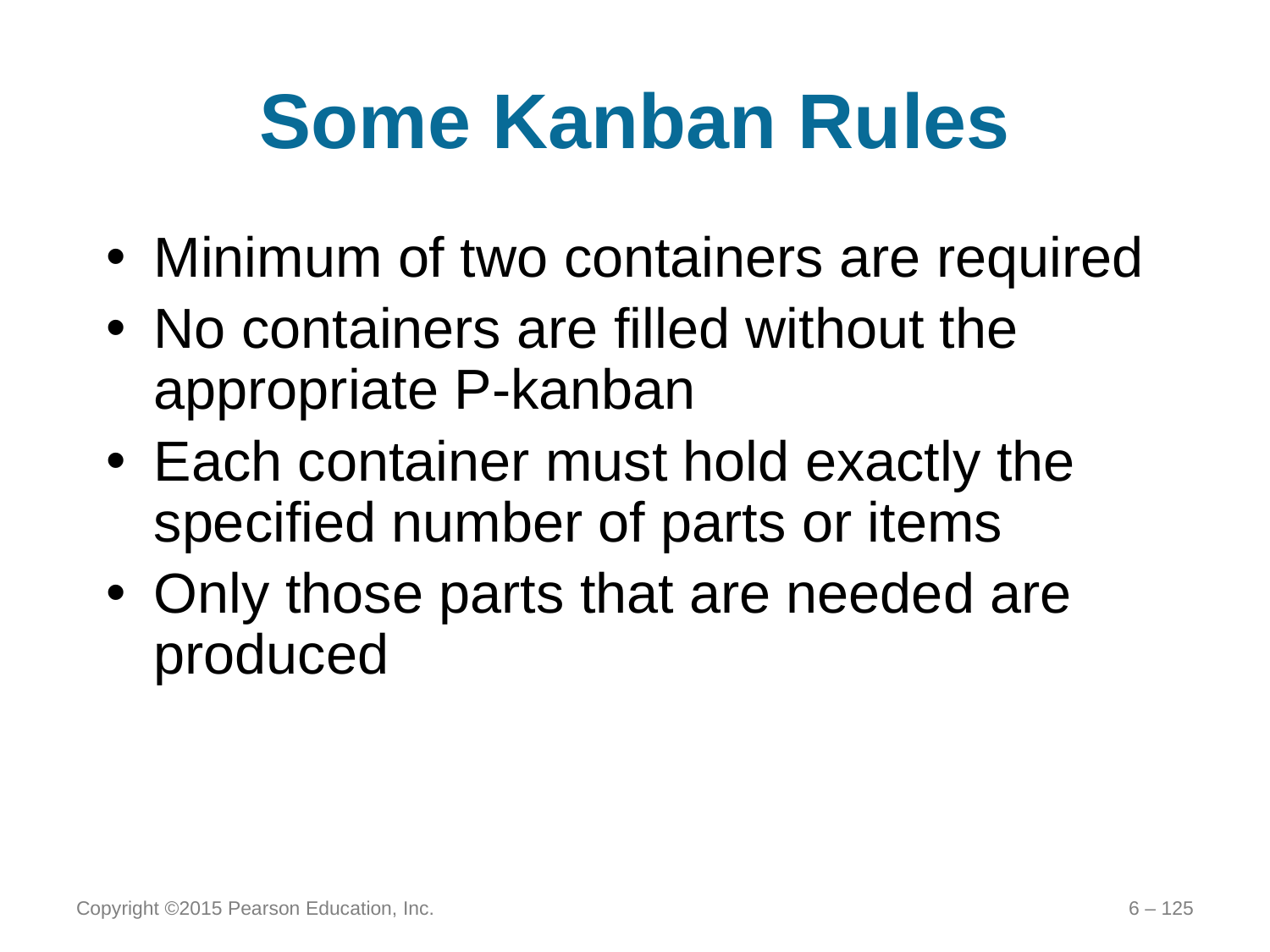

# Some Kanban Rules
Minimum of two containers are required
No containers are filled without the appropriate P-kanban
Each container must hold exactly the specified number of parts or items
Only those parts that are needed are produced
Copyright ©2015 Pearson Education, Inc.
6 – 125